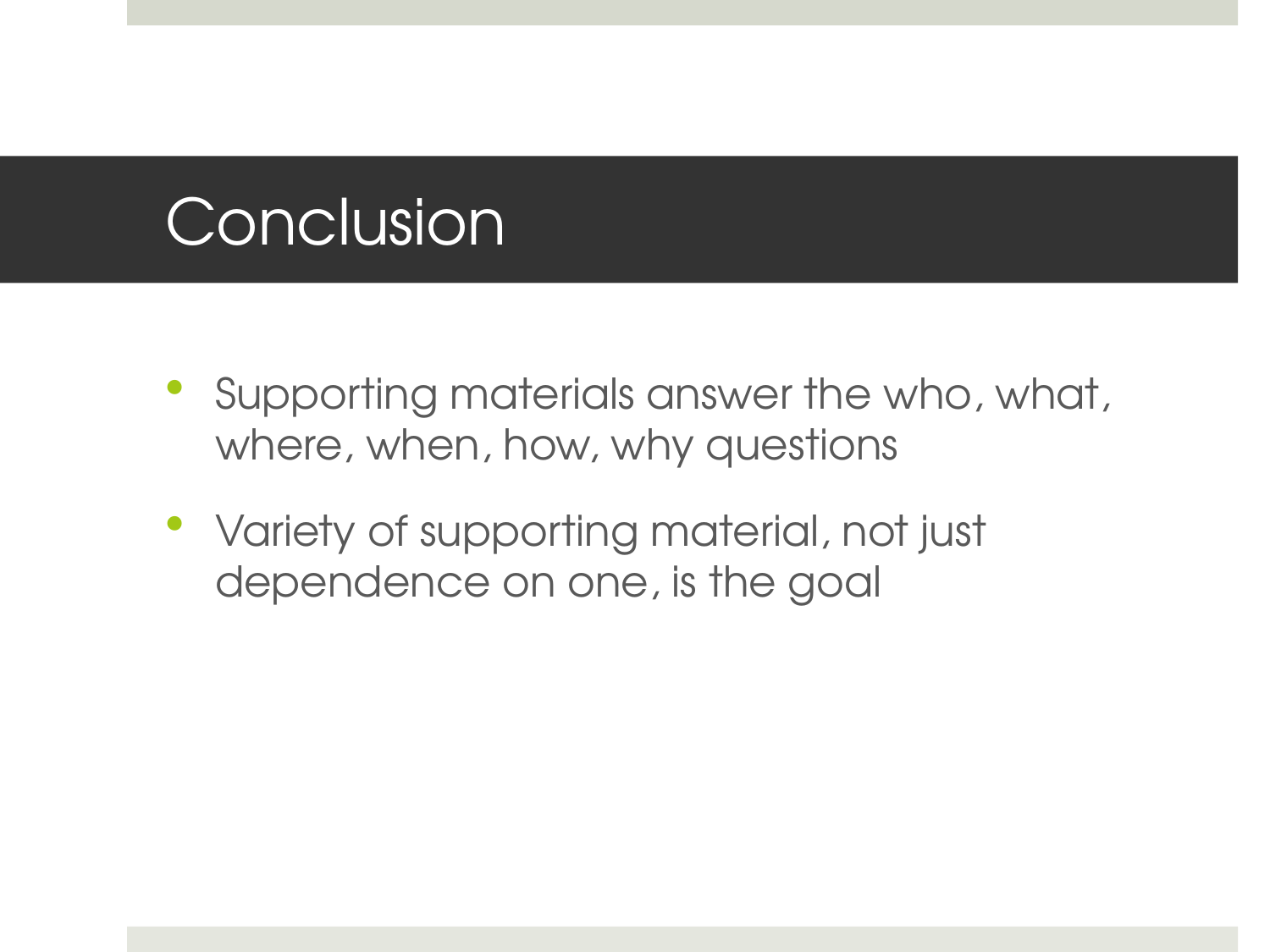

# Conclusion
Supporting materials answer the who, what, where, when, how, why questions
Variety of supporting material, not just dependence on one, is the goal